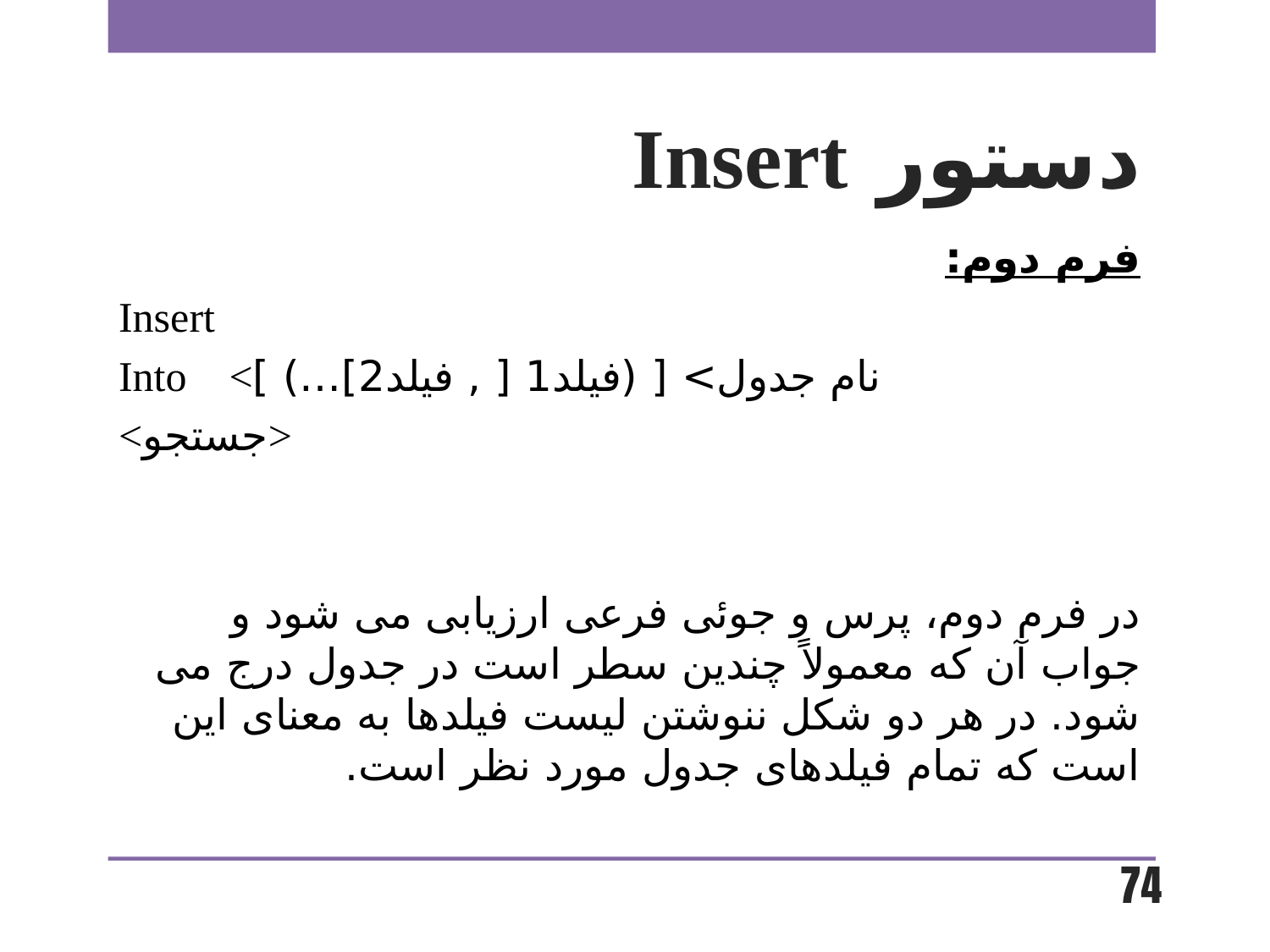

# دستور Insert
فرم دوم:
Insert
Into    <نام جدول> [ (فیلد1 [ , فیلد2]…) ]
<جستجو>

در فرم دوم، پرس و جوئی فرعی ارزیابی می شود و جواب آن که معمولاً چندین سطر است در جدول درج می شود. در هر دو شکل ننوشتن لیست فیلدها به معنای این است که تمام فیلدهای جدول مورد نظر است.

74